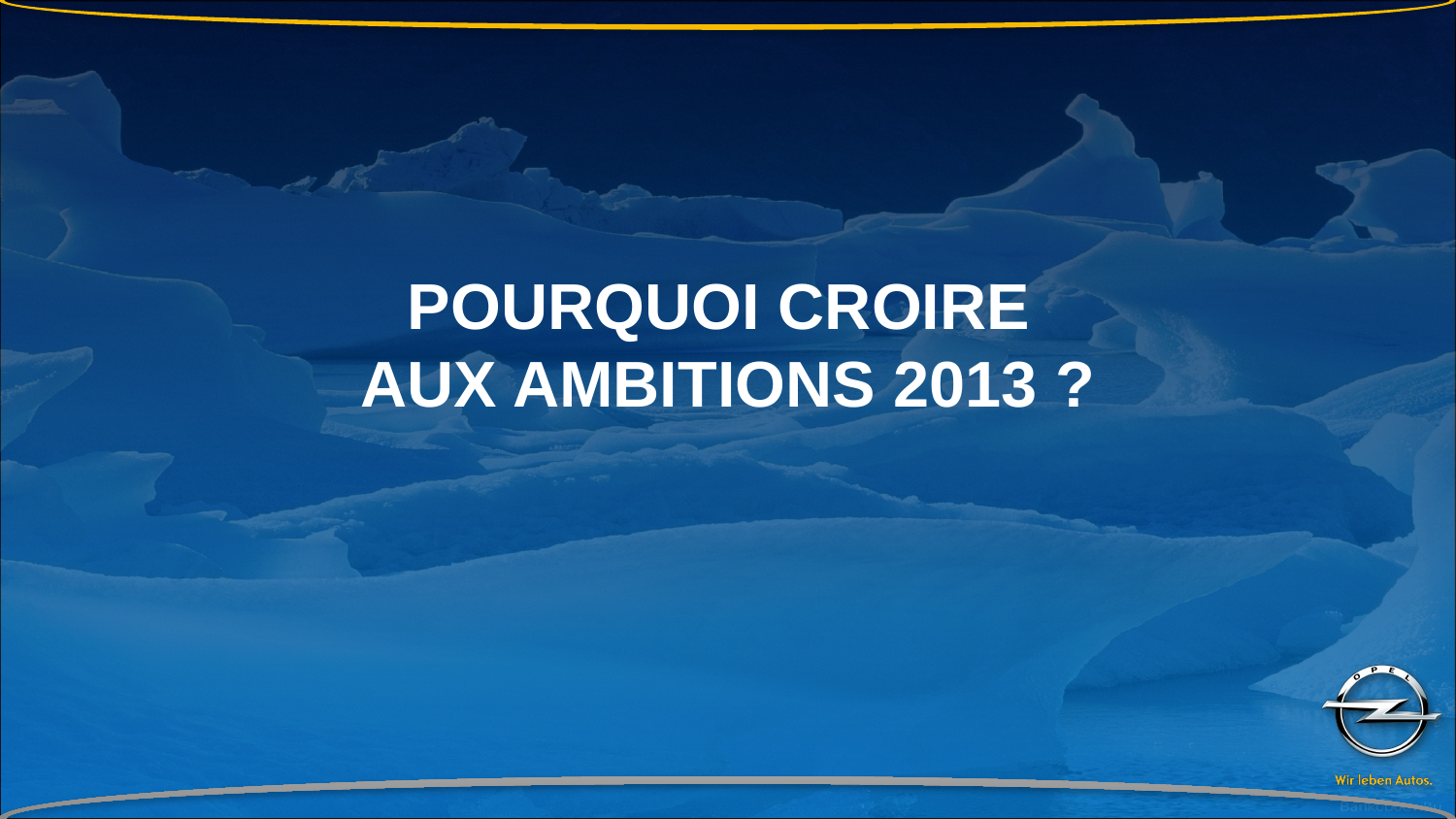

# POURQUOI CROIRE AUX AMBITIONS 2013 ?